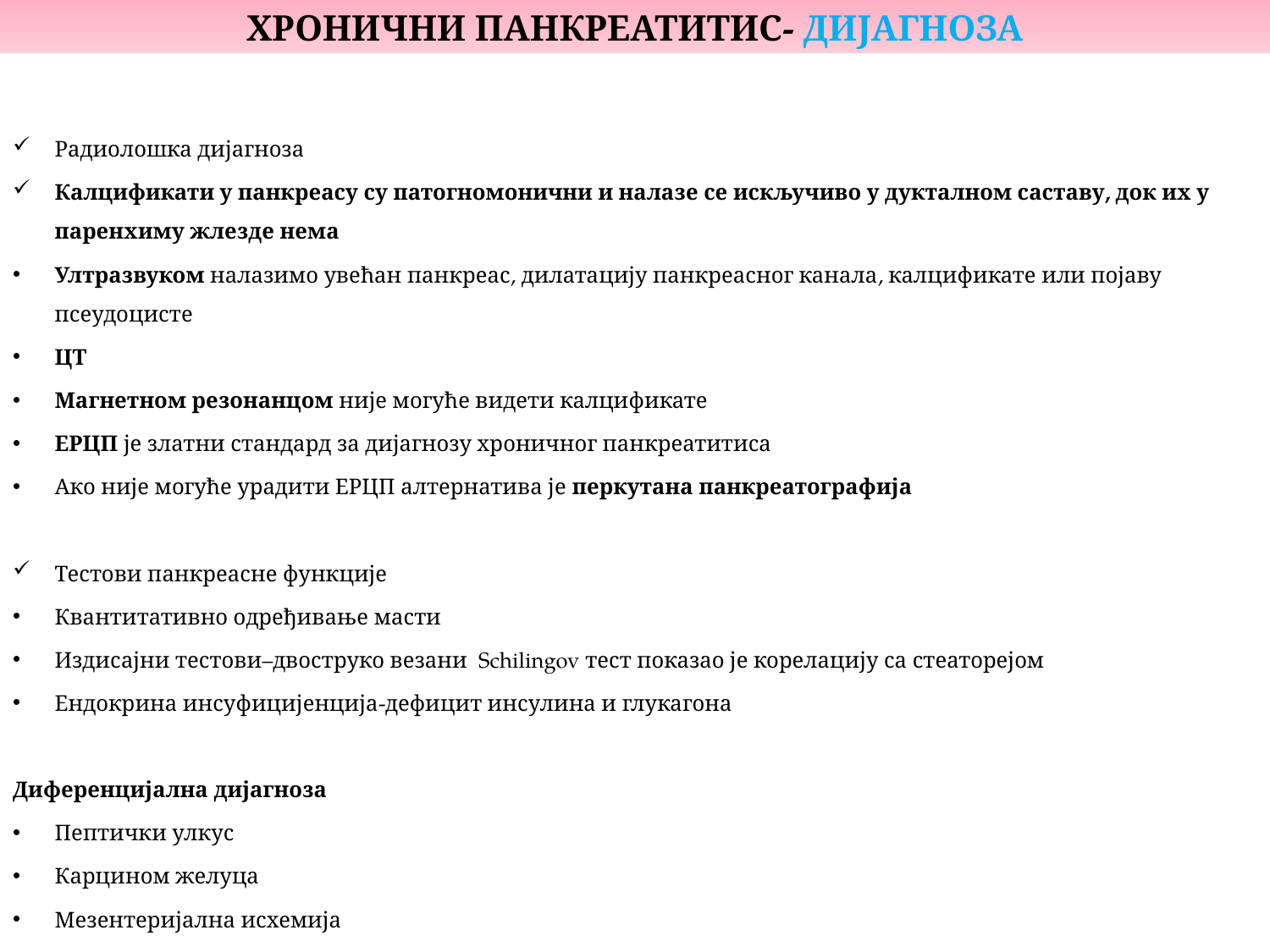

ХРОНИЧНИ ПАНКРЕАТИТИС- ДИЈАГНОЗА
Радиолошка дијагноза
Калцификати у панкреасу су патогномонични и налазе се искључиво у дукталном саставу, док их у паренхиму жлезде нема
Ултразвуком налазимо увећан панкреас, дилатацију панкреасног канала, калцификате или појаву псеудоцисте
ЦТ
Магнетном резонанцом није могуће видети калцификате
ЕРЦП је златни стандард за дијагнозу хроничног панкреатитиса
Ако није могуће урадити ЕРЦП алтернатива је перкутана панкреатографија

Тестови панкреасне функције
Квантитативно одређивање масти
Издисајни тестови–двоструко везани  Schilingov тест показао је корелацију са стеаторејом
Ендокрина инсуфицијенција-дефицит инсулина и глукагона

Диференцијална дијагноза
Пептички улкус
Карцином желуца
Мезентеријална исхемија